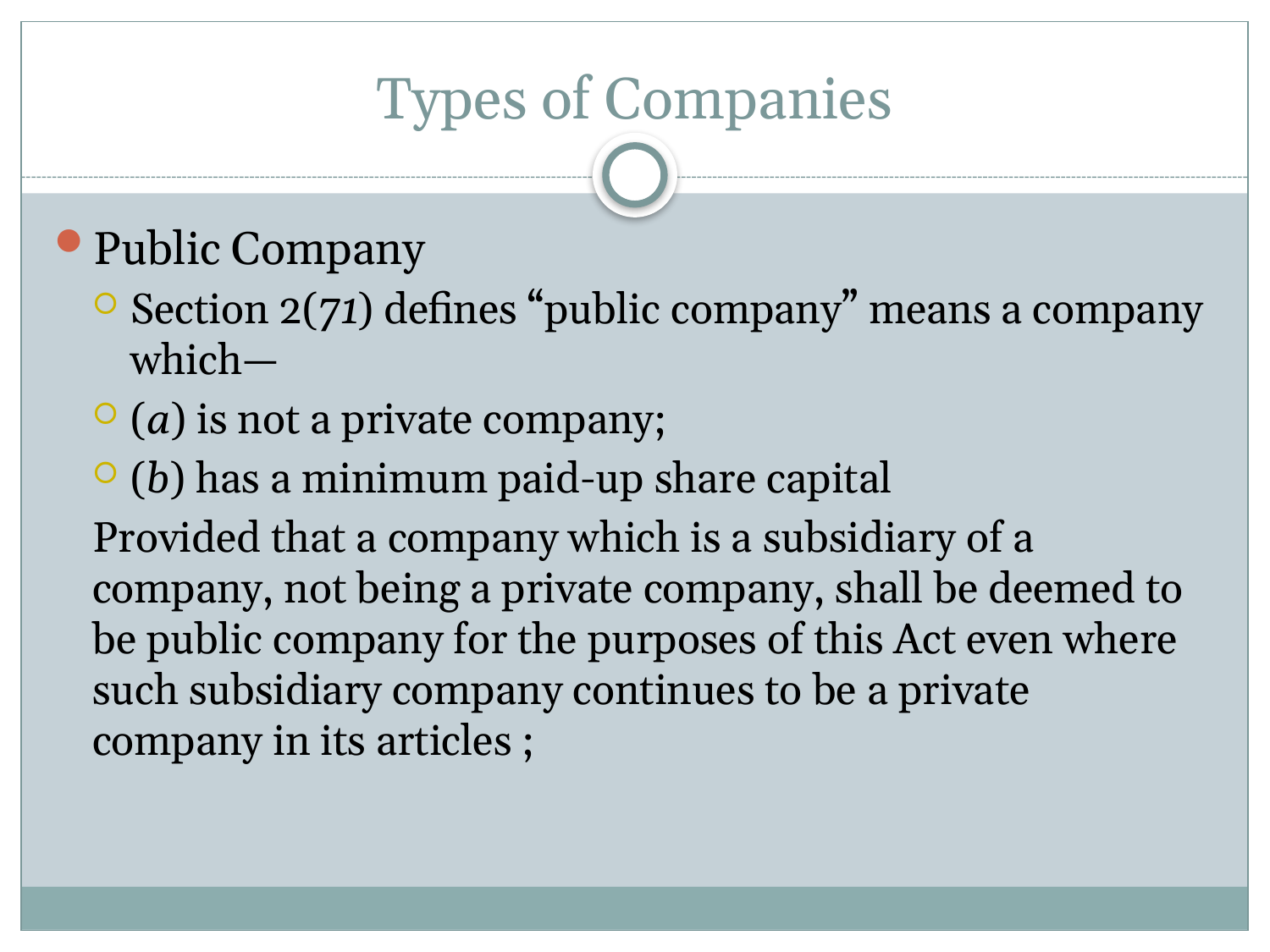

# Types of Companies
Public Company
Section 2(71) defines “public company” means a company which—
(a) is not a private company;
(b) has a minimum paid-up share capital
Provided that a company which is a subsidiary of a company, not being a private company, shall be deemed to be public company for the purposes of this Act even where such subsidiary company continues to be a private company in its articles ;